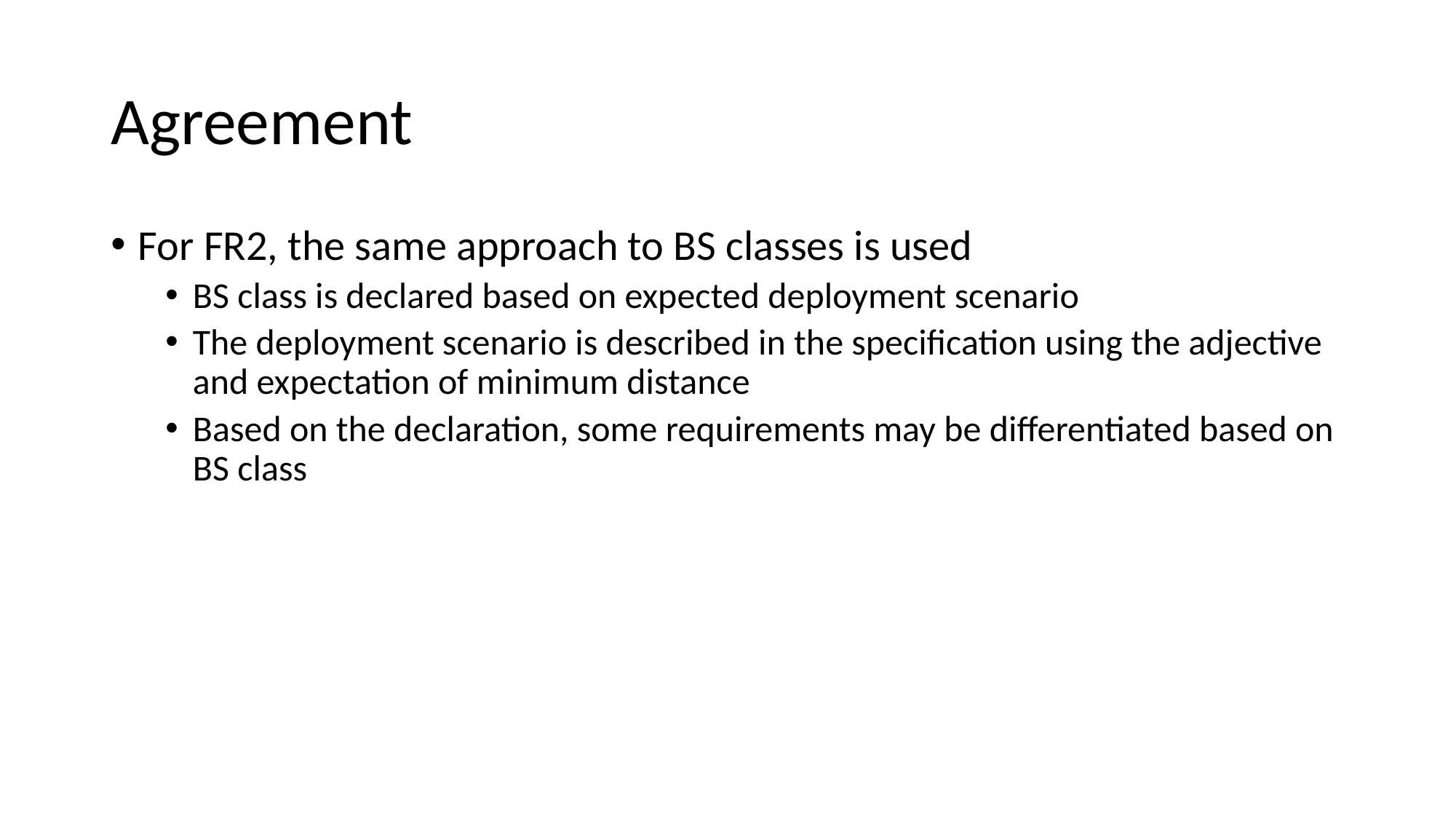

# Agreement
For FR2, the same approach to BS classes is used
BS class is declared based on expected deployment scenario
The deployment scenario is described in the specification using the adjective and expectation of minimum distance
Based on the declaration, some requirements may be differentiated based on BS class